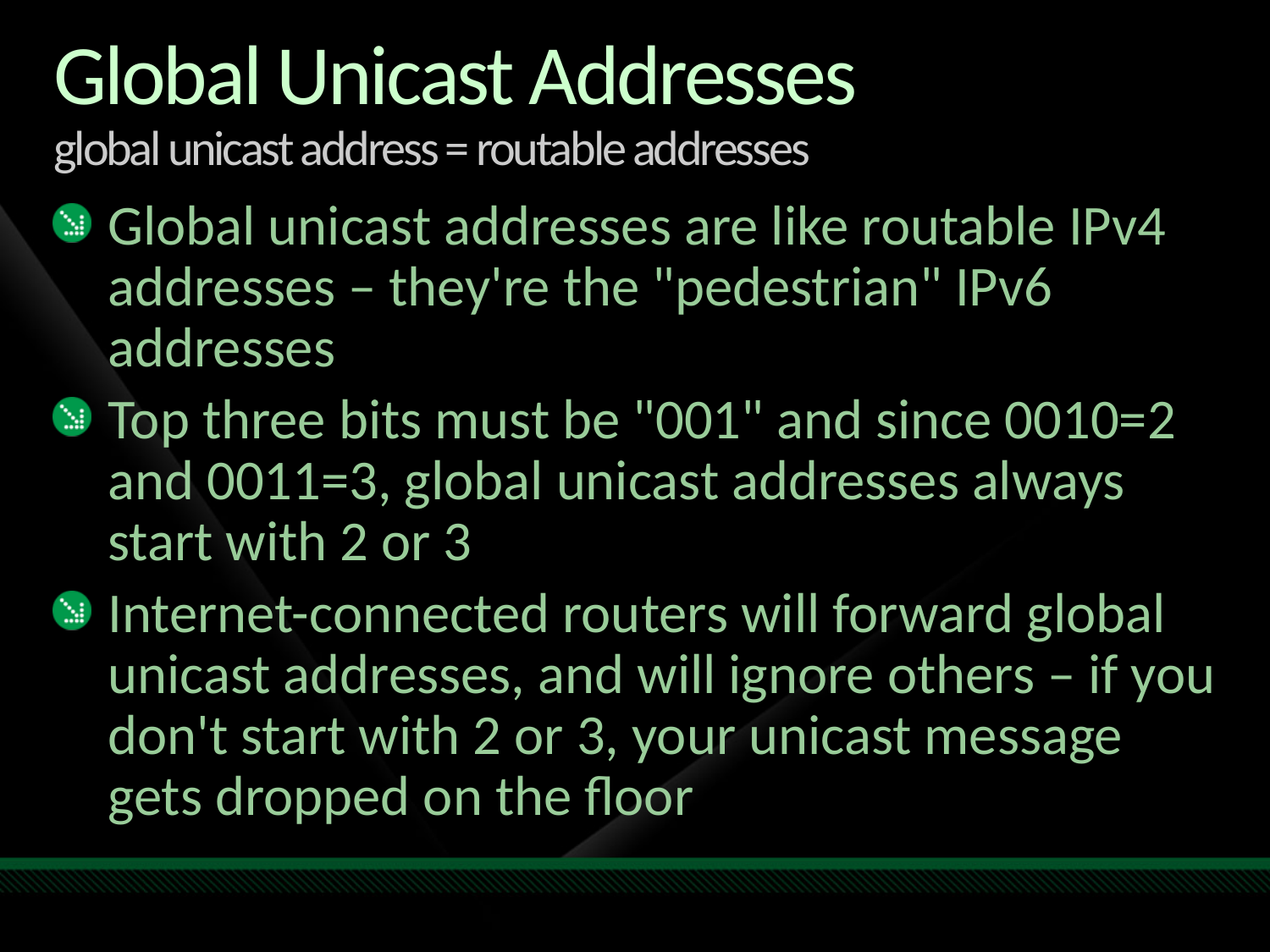

# Global Unicast Addresses global unicast address = routable addresses
Global unicast addresses are like routable IPv4 addresses – they're the "pedestrian" IPv6 addresses
Top three bits must be "001" and since 0010=2 and 0011=3, global unicast addresses always start with 2 or 3
Internet-connected routers will forward global unicast addresses, and will ignore others – if you don't start with 2 or 3, your unicast message gets dropped on the floor